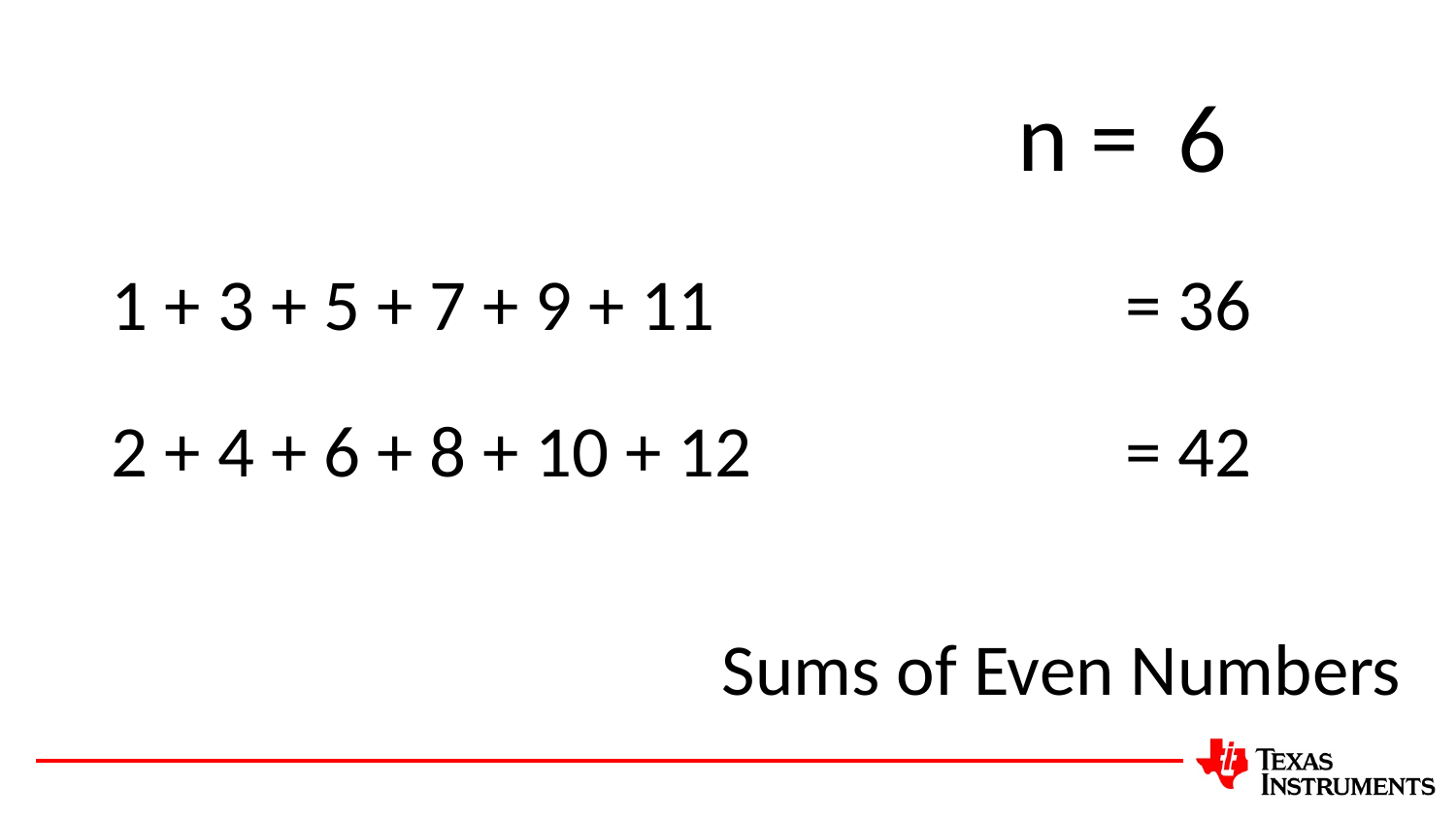

n =
6
1 + 3 + 5 + 7 + 9 + 11
 = 36
 = 42
2 + 4 + 6 + 8 + 10 + 12
Sums of Even Numbers